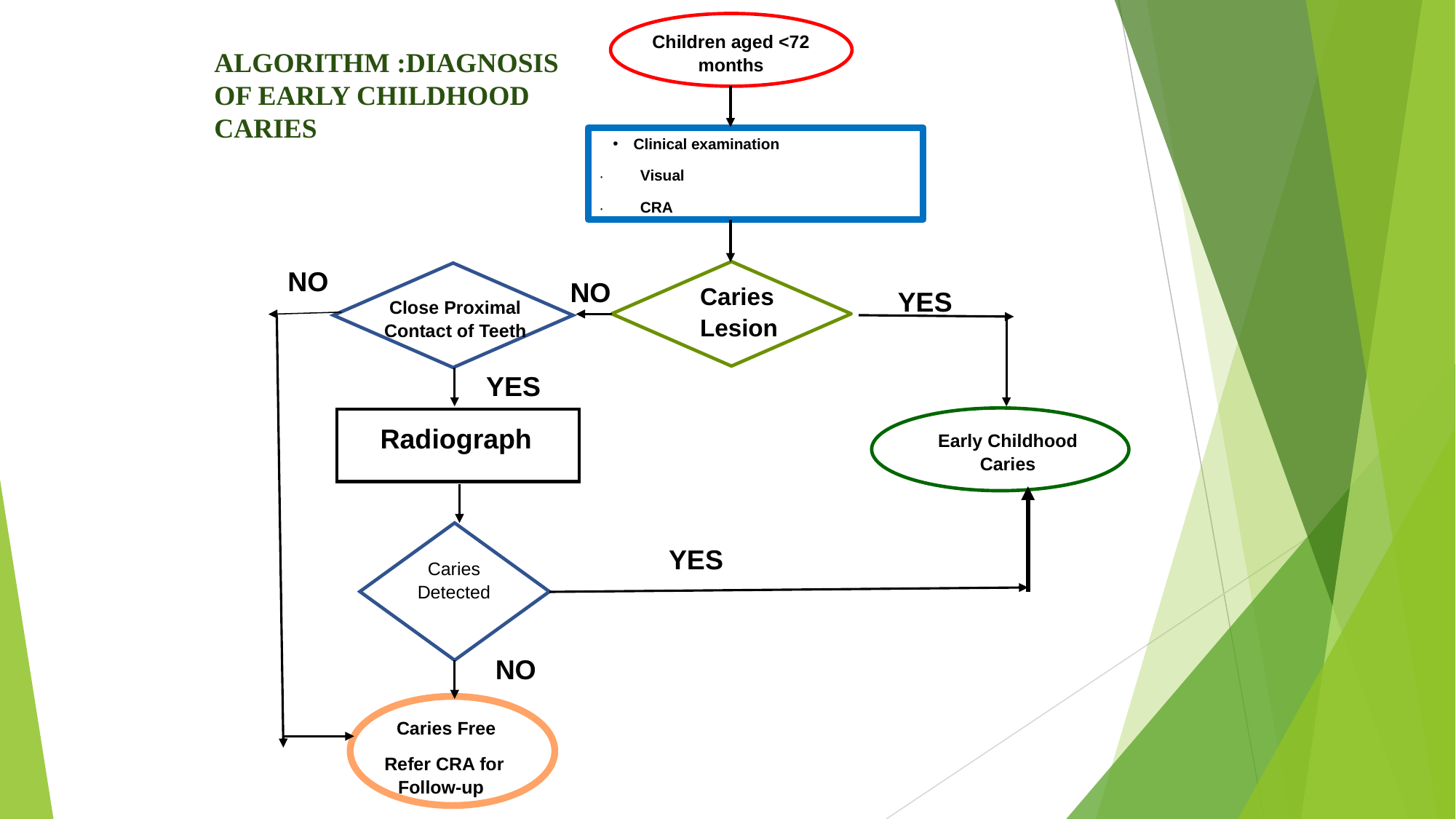

Children aged <72 months
Clinical examination
Visual
CRA

NO
YES
NO

ALGORITHM :DIAGNOSIS OF EARLY CHILDHOOD CARIES
Caries Lesion
Close Proximal Contact of Teeth
YES
Radiograph
Early Childhood Caries

YES
Caries Detected
NO

Caries Free
Refer CRA for Follow-up